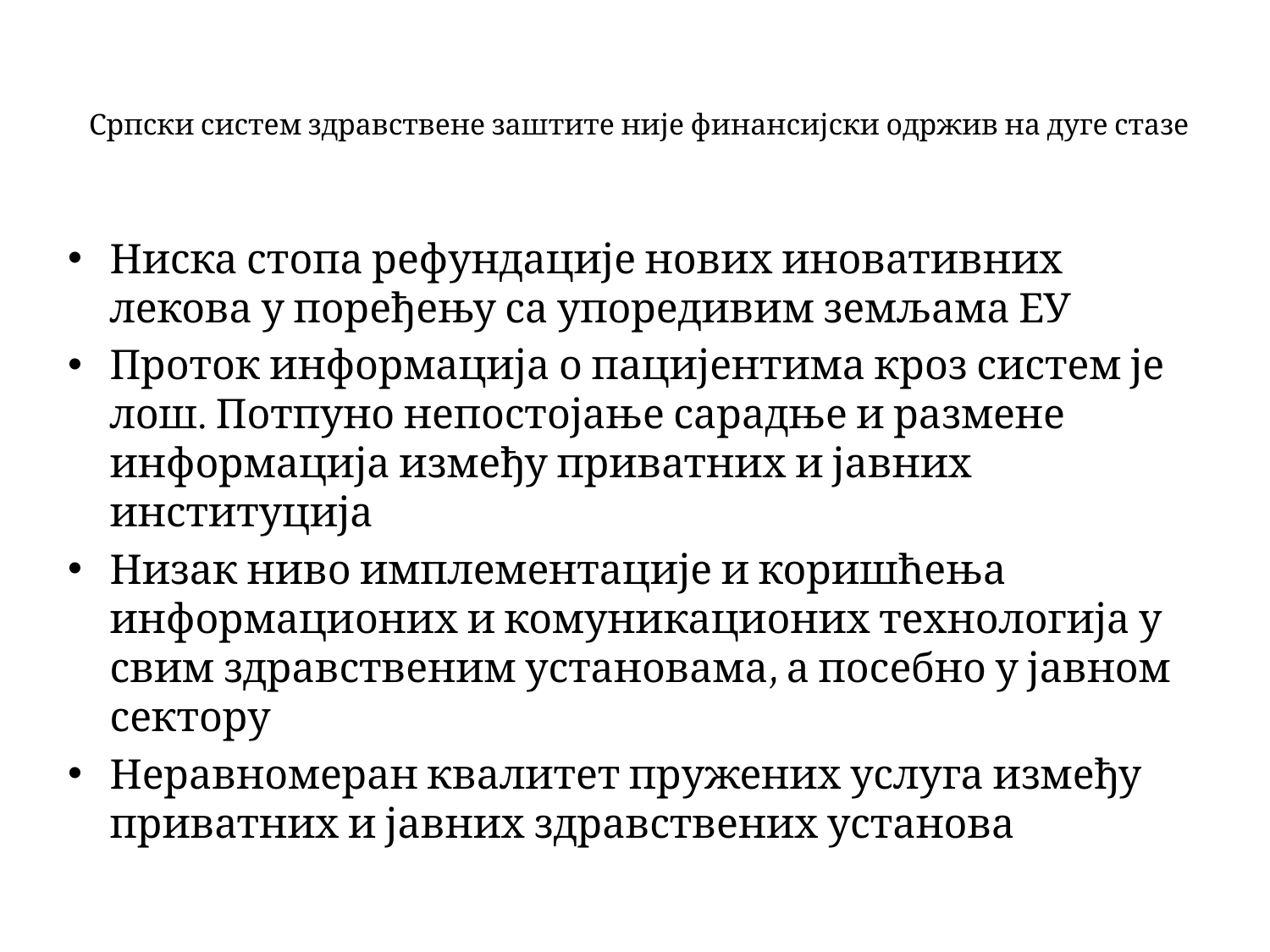

# Српски систем здравствене заштите није финансијски одржив на дуге стазе
Ниска стопа рефундације нових иновативних лекова у поређењу са упоредивим земљама ЕУ
Проток информација о пацијентима кроз систем је лош. Потпуно непостојање сарадње и размене информација између приватних и јавних институција
Низак ниво имплементације и коришћења информационих и комуникационих технологија у свим здравственим установама, а посебно у јавном сектору
Неравномеран квалитет пружених услуга између приватних и јавних здравствених установа